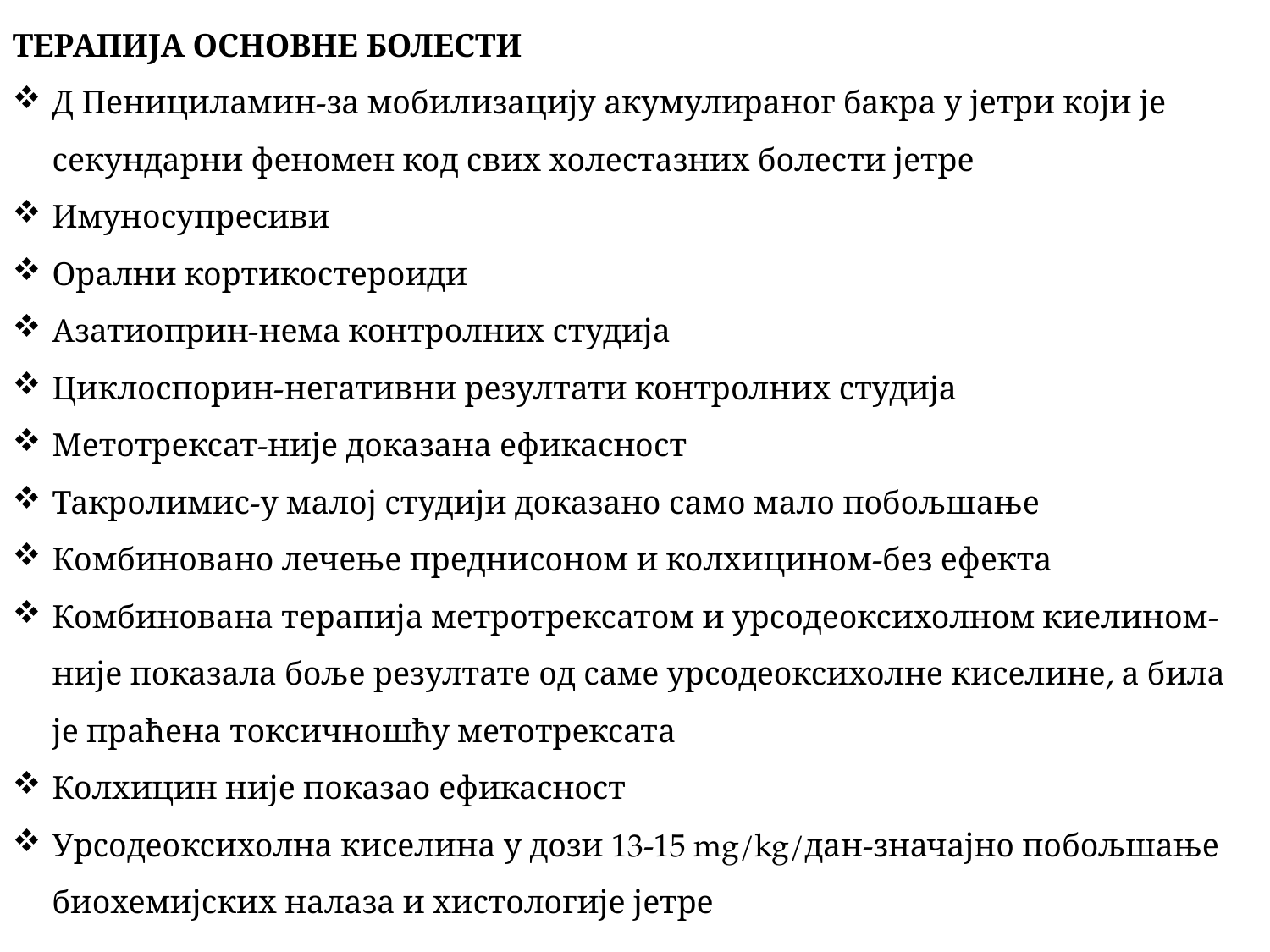

ТЕРАПИЈА ОСНОВНЕ БОЛЕСТИ
Д Пенициламин-за мобилизацију акумулираног бакра у јетри који је секундарни феномен код свих холестазних болести јетре
Имуносупресиви
Орални кортикостероиди
Азатиоприн-нема контролних студија
Циклоспорин-негативни резултати контролних студија
Метотрексат-није доказана ефикасност
Такролимис-у малој студији доказано само мало побољшање
Комбиновано лечење преднисоном и колхицином-без ефекта
Комбинована терапија метротрексатом и урсодеоксихолном киелином-није показала боље резултате од саме урсодеоксихолне киселине, а била је праћена токсичношћу метотрексата
Колхицин није показао ефикасност
Урсодеоксихолна киселина у дози 13-15 mg/kg/дан-значајно побољшање биохемијских налаза и хистологије јетре